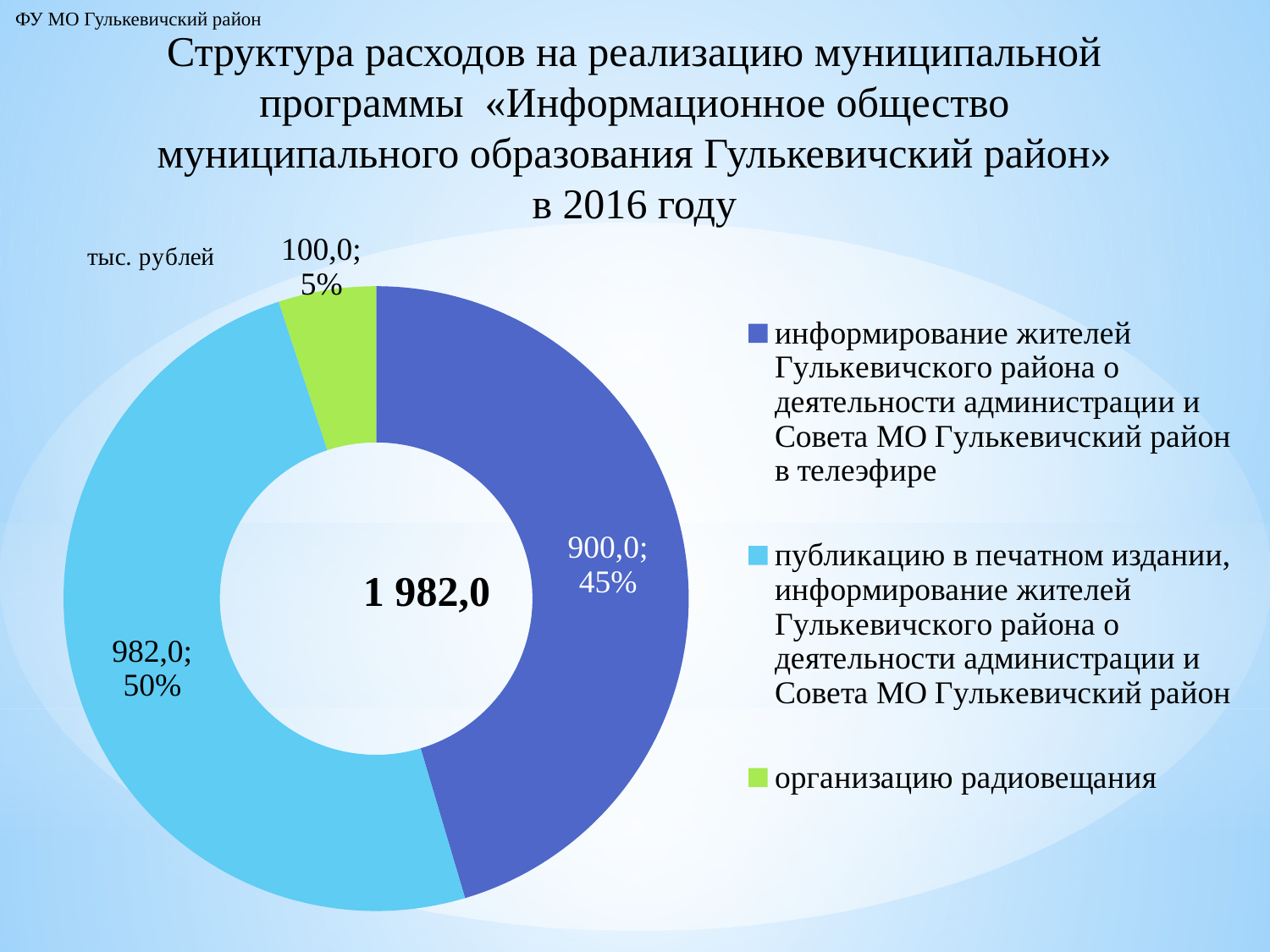

ФУ МО Гулькевичский район
Структура расходов на реализацию муниципальной программы  «Информационное общество муниципального образования Гулькевичский район»
в 2016 году

### Chart: 1 982,0

| Category | Продажи |
|---|---|
| информирование жителей Гулькевичского района о деятельности администрации и Совета МО Гулькевичский район в телеэфире | 900.0 |
| публикацию в печатном издании, информирование жителей Гулькевичского района о деятельности администрации и Совета МО Гулькевичский район | 982.0 |
| организацию радиовещания  | 100.0 |